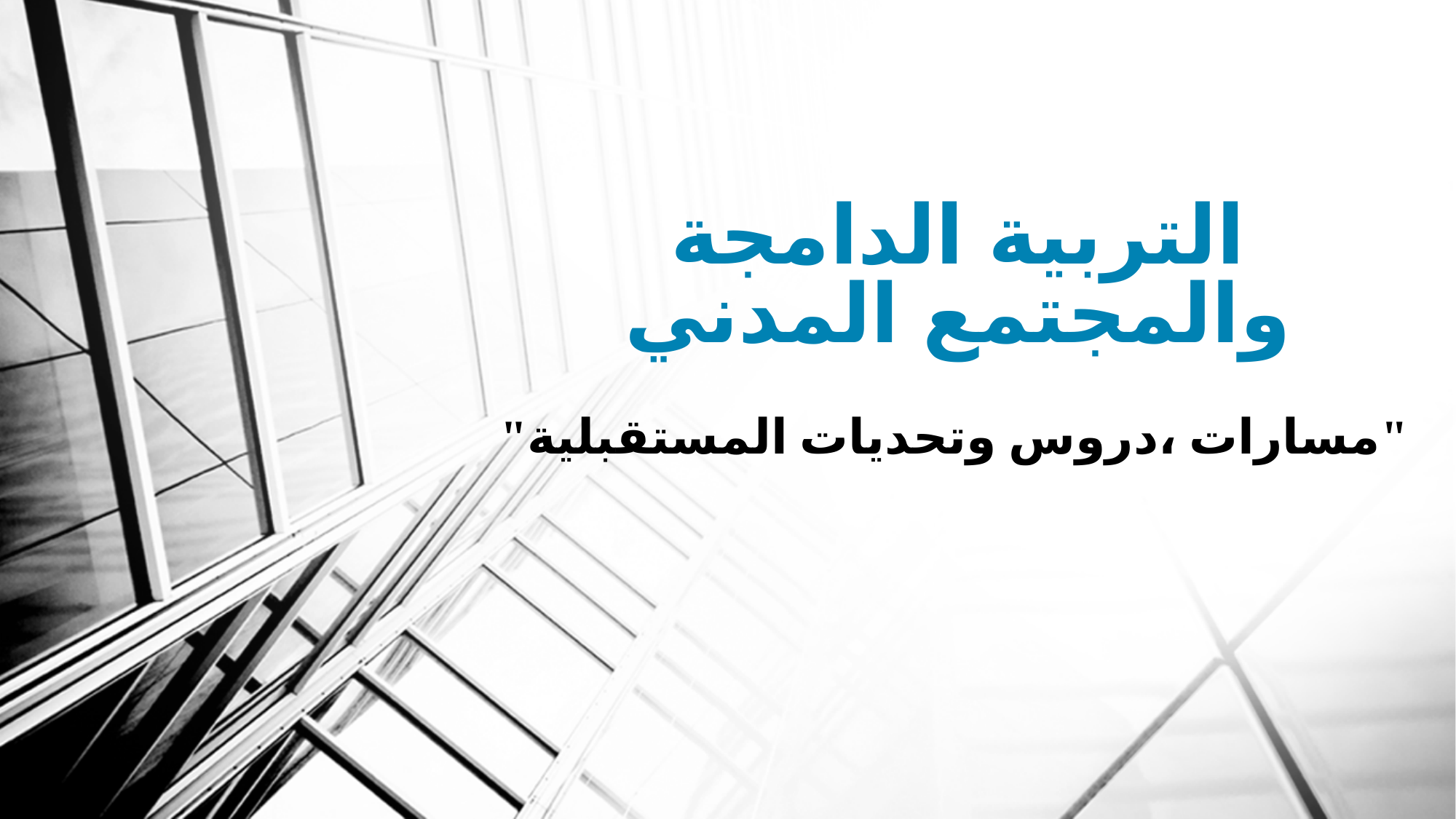

# التربية الدامجة والمجتمع المدني
"مسارات ،دروس وتحديات المستقبلية"